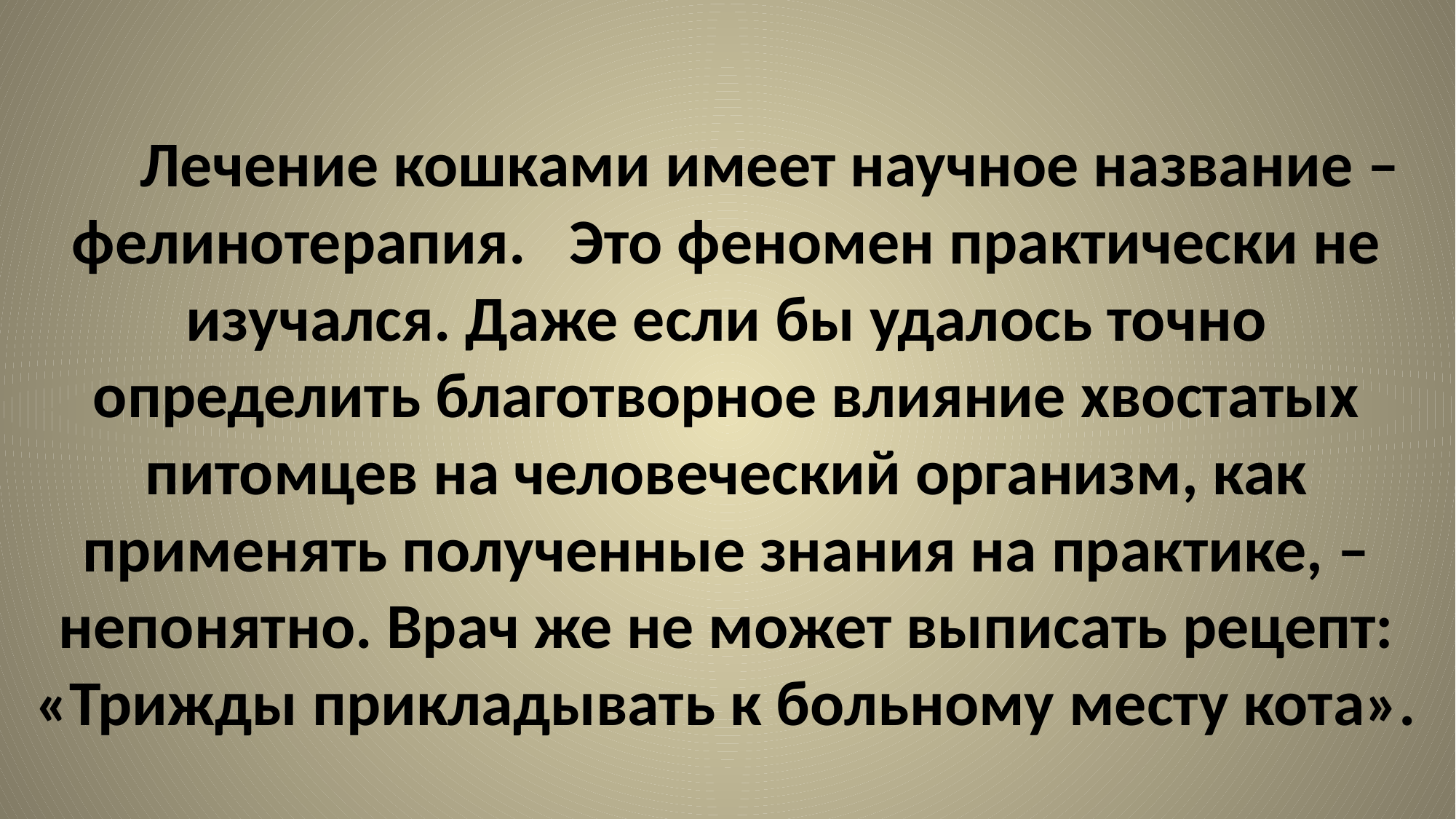

# Лечение кошками имеет научное название – фелинотерапия.   Это феномен практически не изучался. Даже если бы удалось точно определить благотворное влияние хвостатых питомцев на человеческий организм, как применять полученные знания на практике, – непонятно. Врач же не может выписать рецепт: «Трижды прикладывать к больному месту кота».